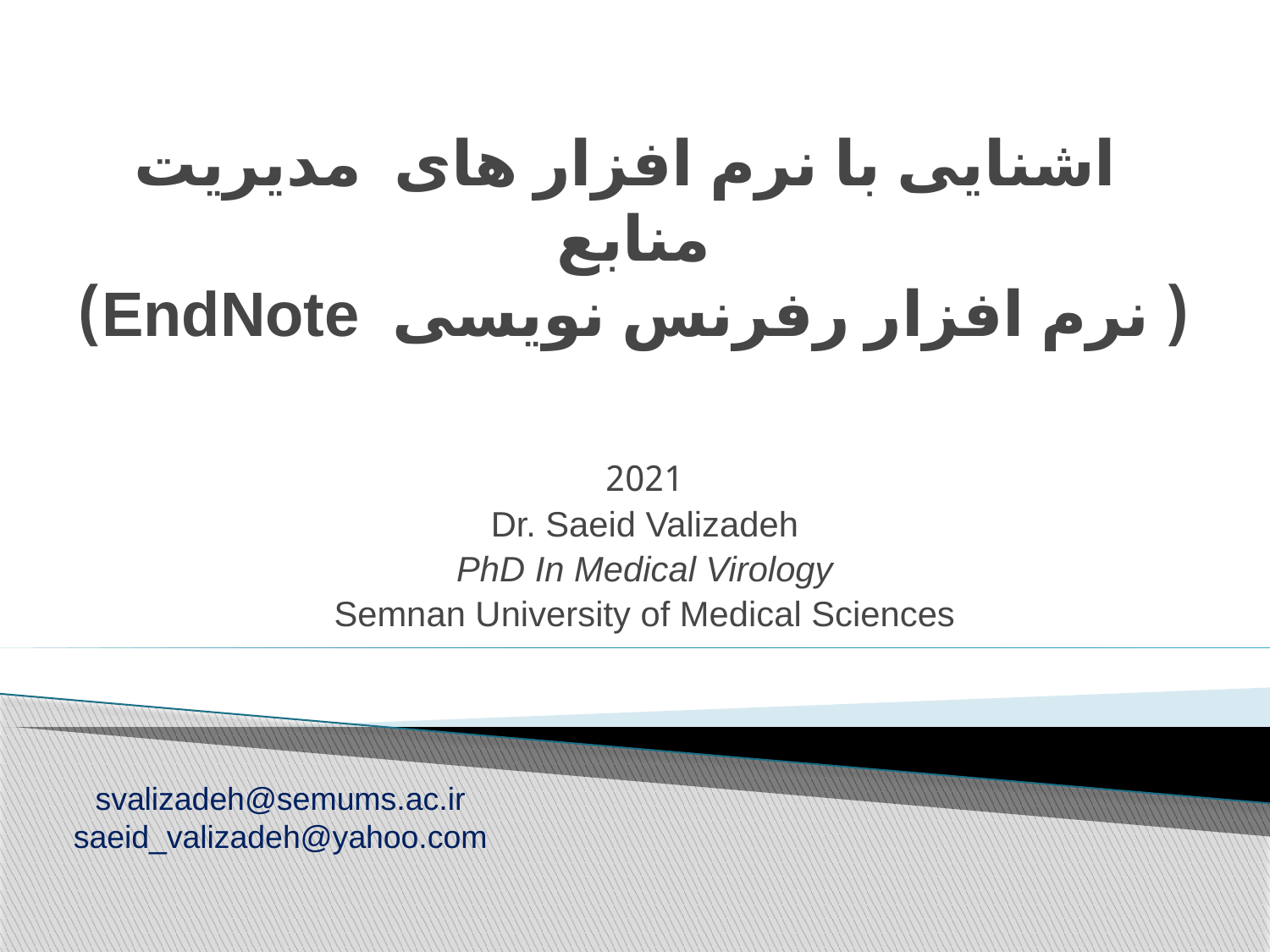

# اشنایی با نرم افزار های  مدیریت منابع ( نرم افزار رفرنس نویسی  EndNote)
2021
Dr. Saeid Valizadeh
PhD In Medical Virology
Semnan University of Medical Sciences
svalizadeh@semums.ac.ir
saeid_valizadeh@yahoo.com